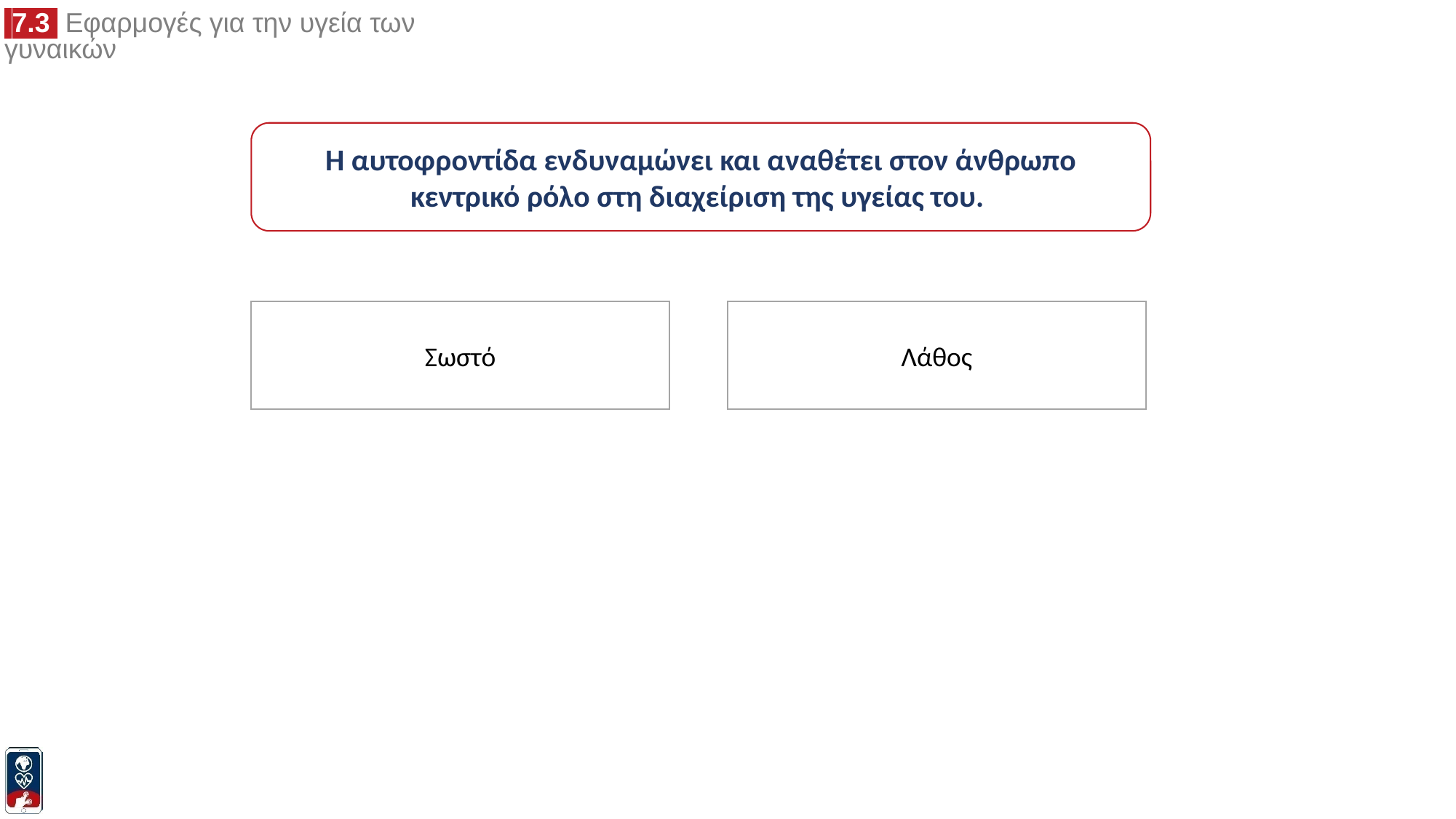

Η αυτοφροντίδα ενδυναμώνει και αναθέτει στον άνθρωπο κεντρικό ρόλο στη διαχείριση της υγείας του.
Σωστό
Λάθος